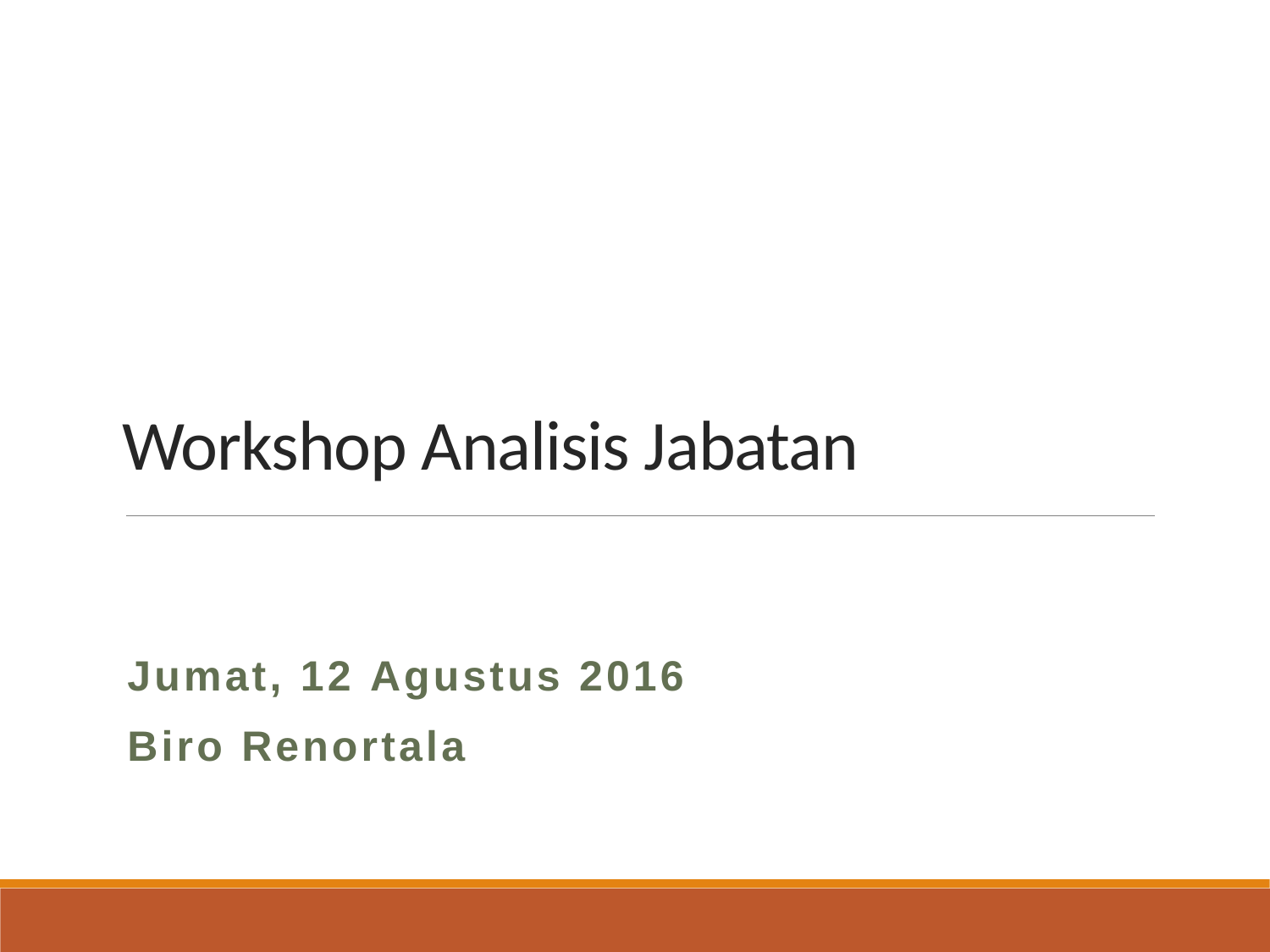

# Workshop Analisis Jabatan
Jumat, 12 Agustus 2016
Biro Renortala